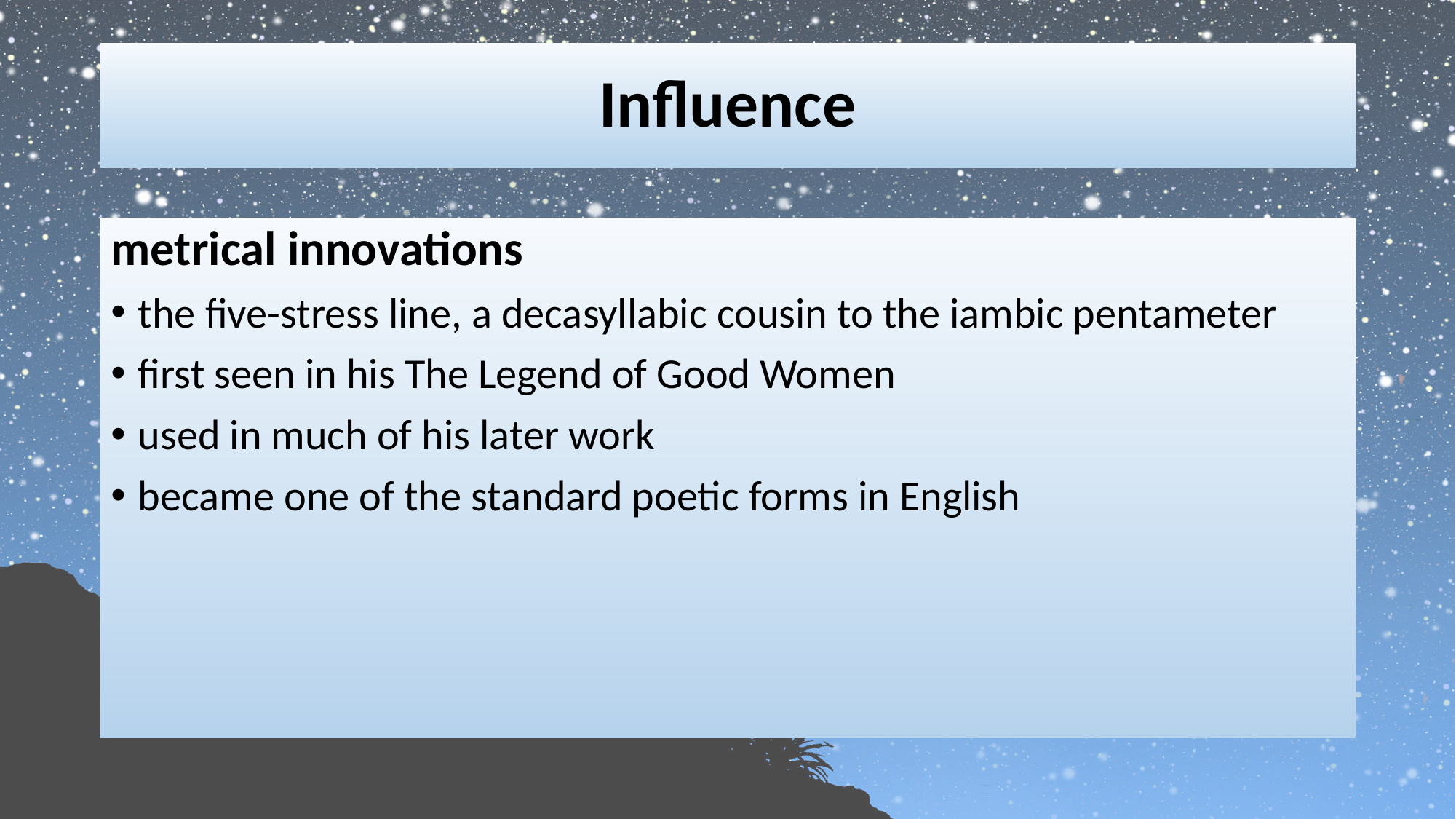

# Influence
metrical innovations
the five-stress line, a decasyllabic cousin to the iambic pentameter
first seen in his The Legend of Good Women
used in much of his later work
became one of the standard poetic forms in English